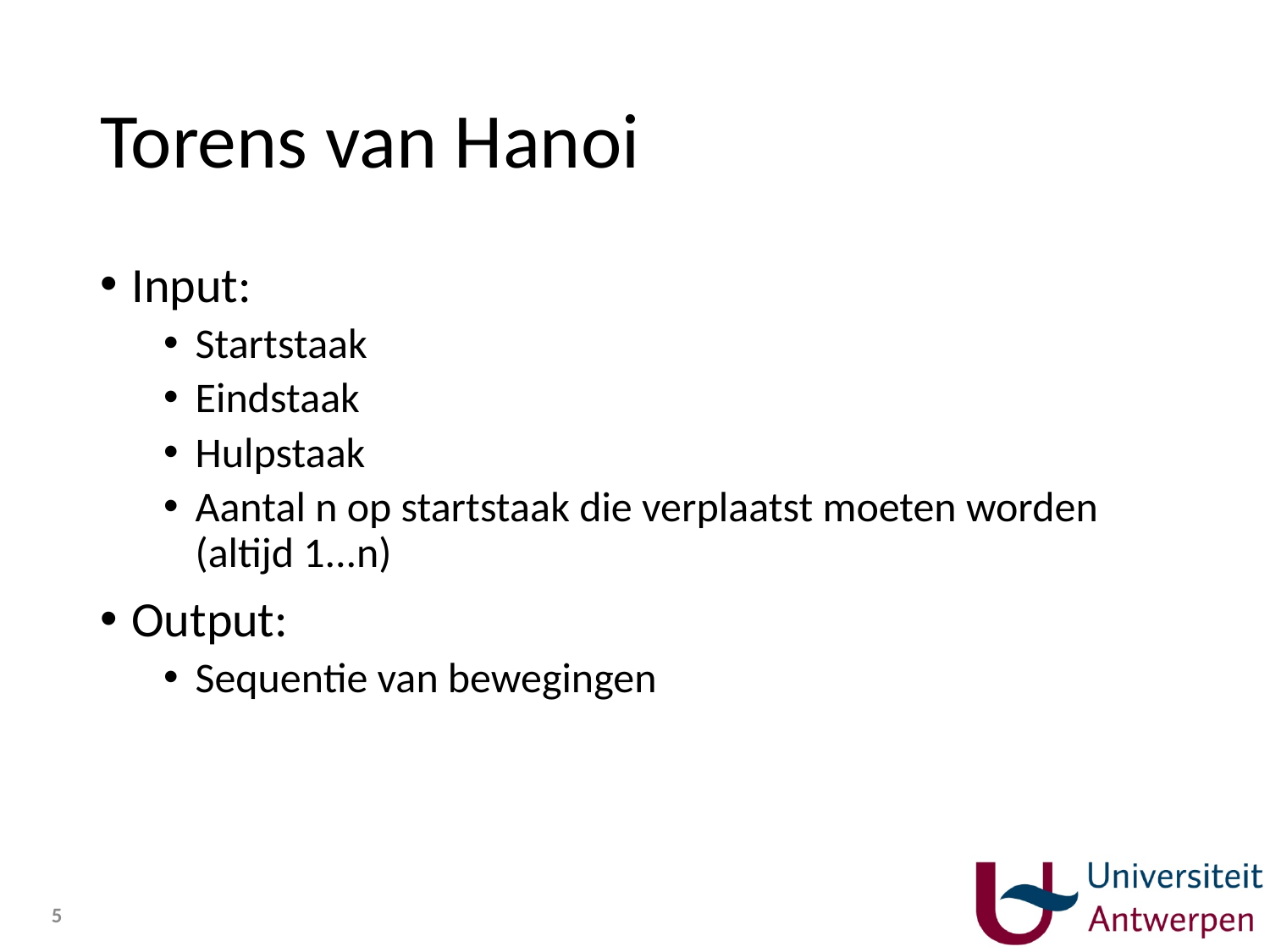

# Torens van Hanoi
Input:
Startstaak
Eindstaak
Hulpstaak
Aantal n op startstaak die verplaatst moeten worden (altijd 1...n)
Output:
Sequentie van bewegingen
5